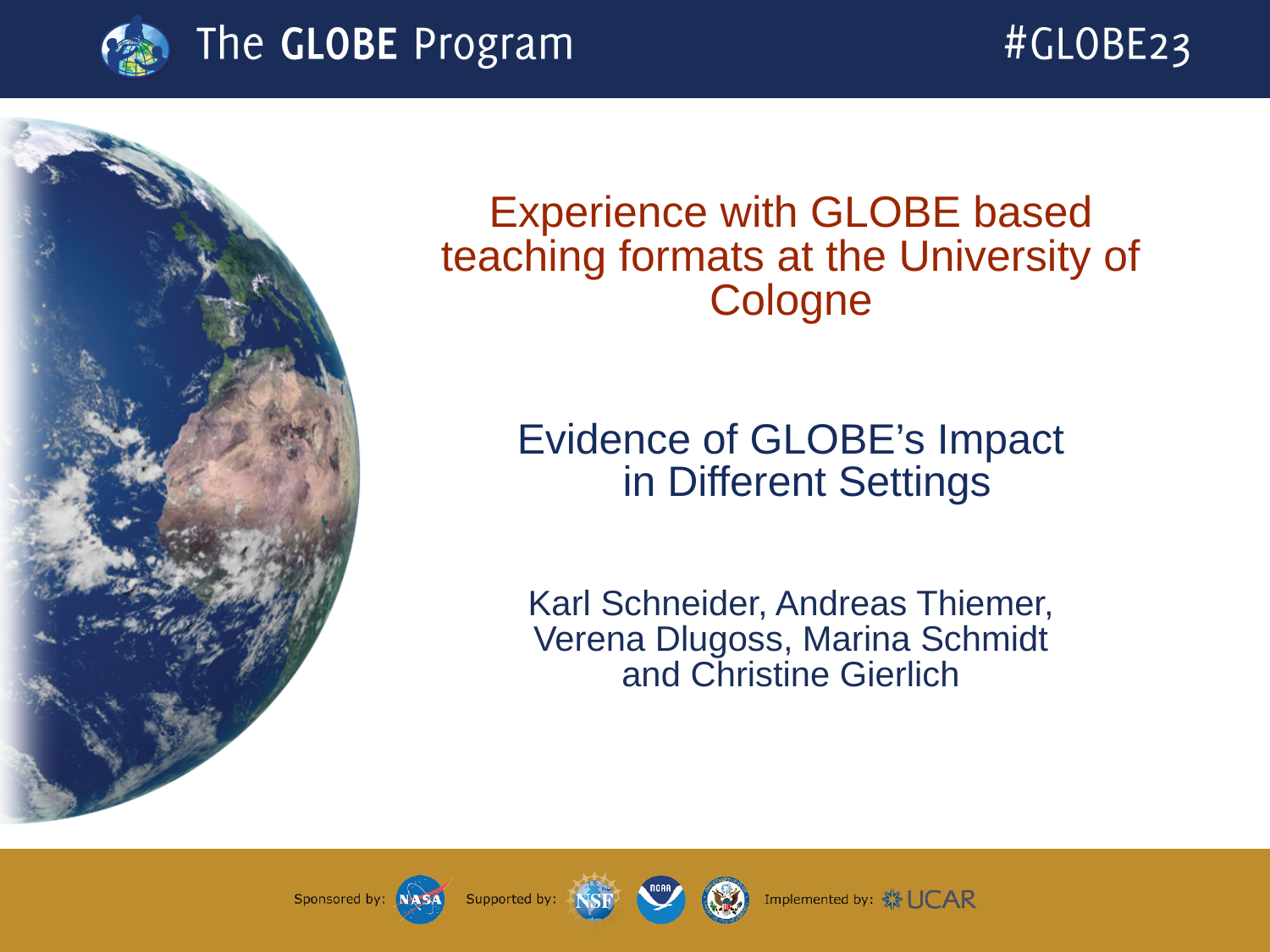

# Experience with GLOBE based teaching formats at the University of Cologne
Evidence of GLOBE’s Impact
in Different Settings
Karl Schneider, Andreas Thiemer, Verena Dlugoss, Marina Schmidt and Christine Gierlich